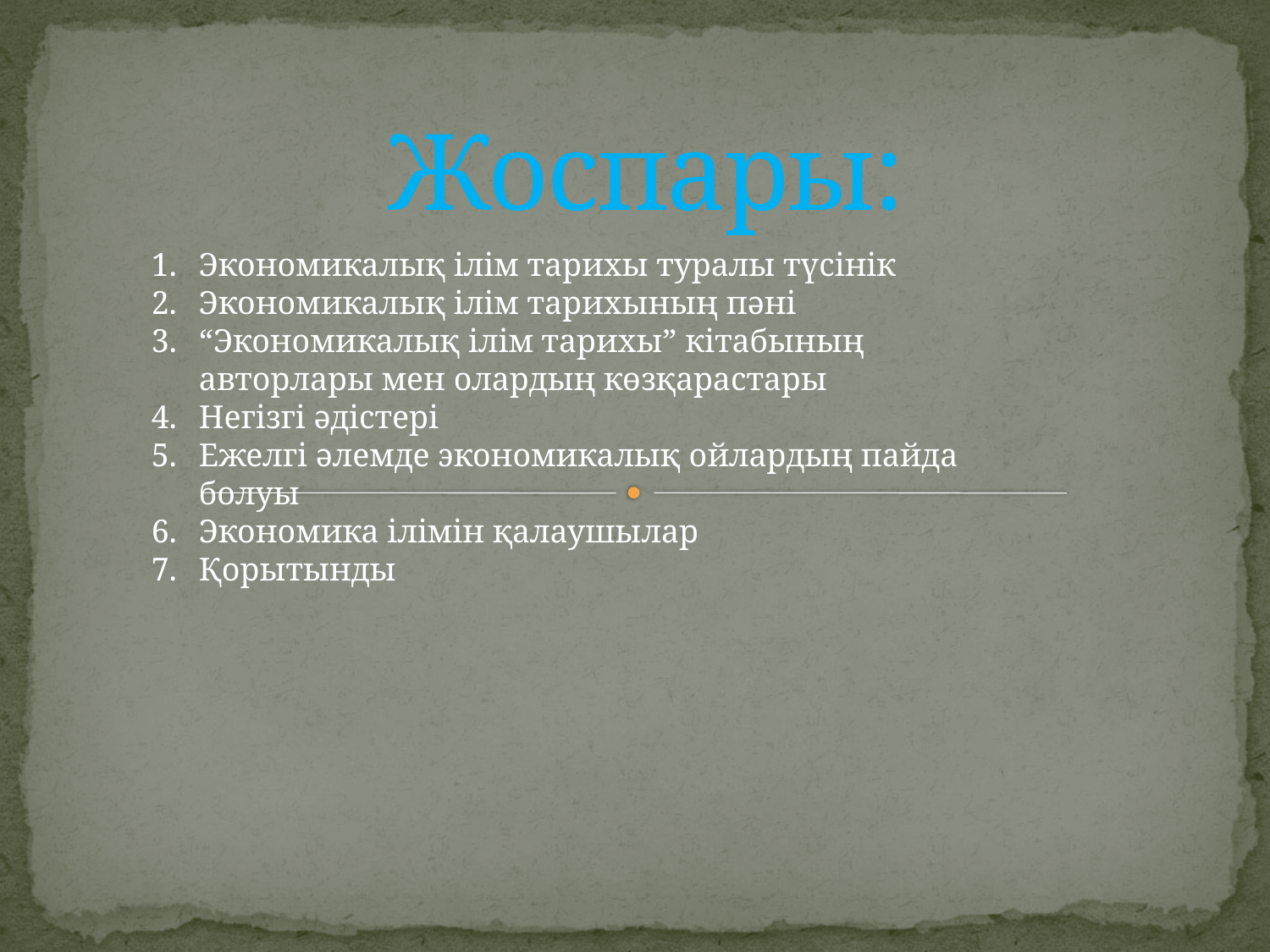

# Жоспары:
Экономикалық ілім тарихы туралы түсінік
Экономикалық ілім тарихының пәні
“Экономикалық ілім тарихы” кітабының авторлары мен олардың көзқарастары
Негізгі әдістері
Ежелгі әлемде экономикалық ойлардың пайда болуы
Экономика ілімін қалаушылар
Қорытынды